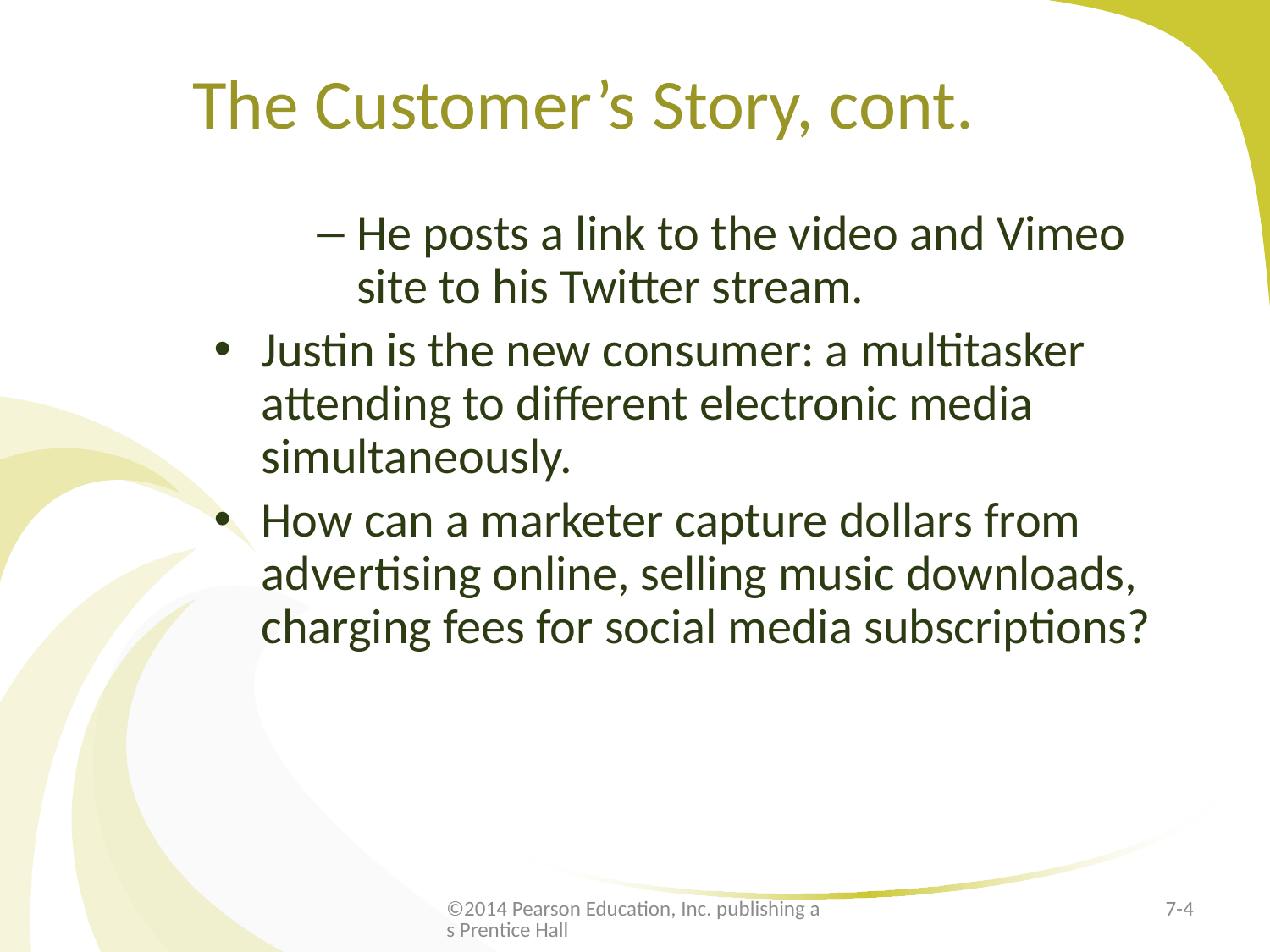

# The Customer’s Story, cont.
He posts a link to the video and Vimeo site to his Twitter stream.
Justin is the new consumer: a multitasker attending to different electronic media simultaneously.
How can a marketer capture dollars from advertising online, selling music downloads, charging fees for social media subscriptions?
©2014 Pearson Education, Inc. publishing as Prentice Hall
7-4